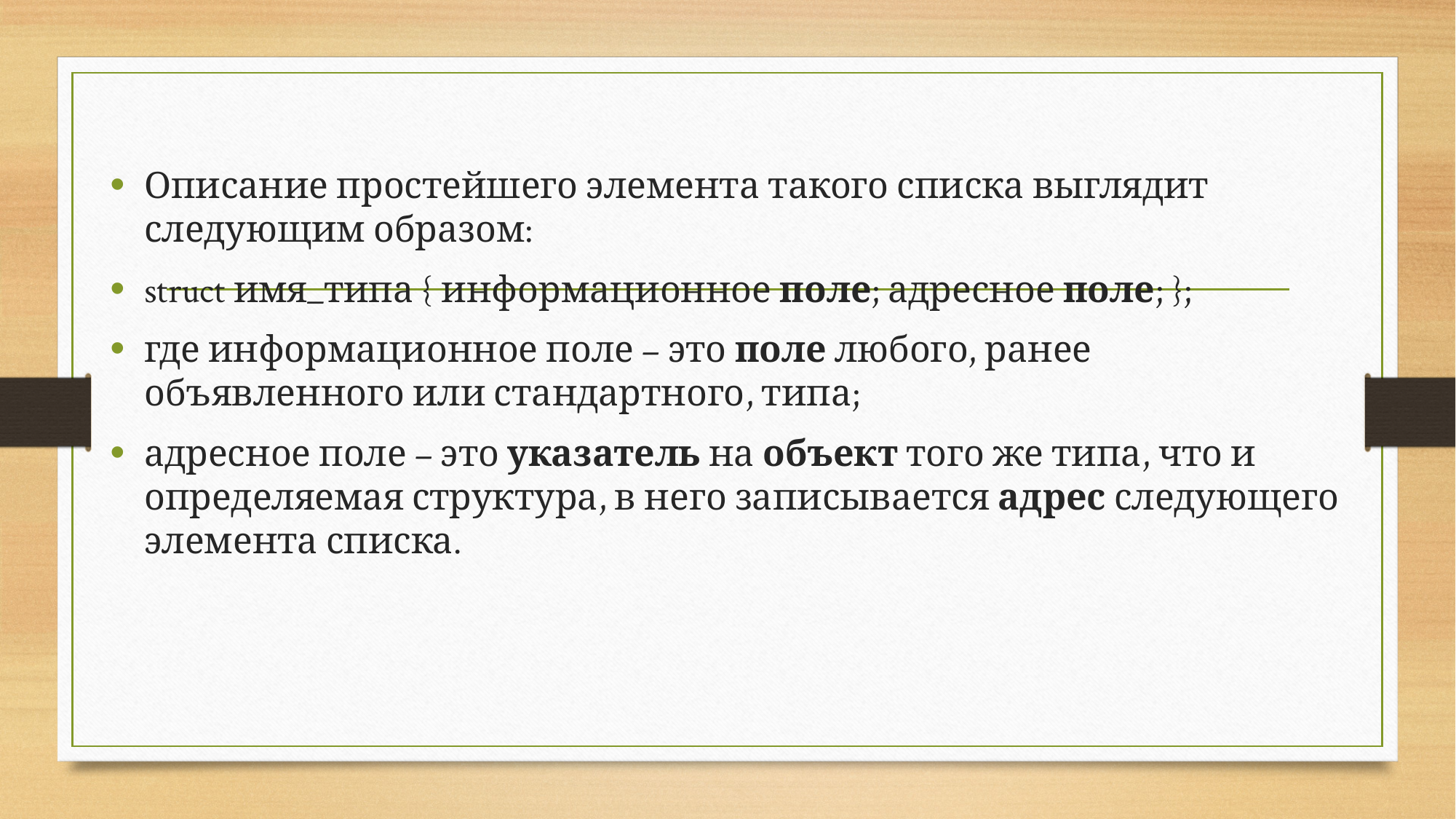

Описание простейшего элемента такого списка выглядит следующим образом:
struct имя_типа { информационное поле; адресное поле; };
где информационное поле – это поле любого, ранее объявленного или стандартного, типа;
адресное поле – это указатель на объект того же типа, что и определяемая структура, в него записывается адрес следующего элемента списка.